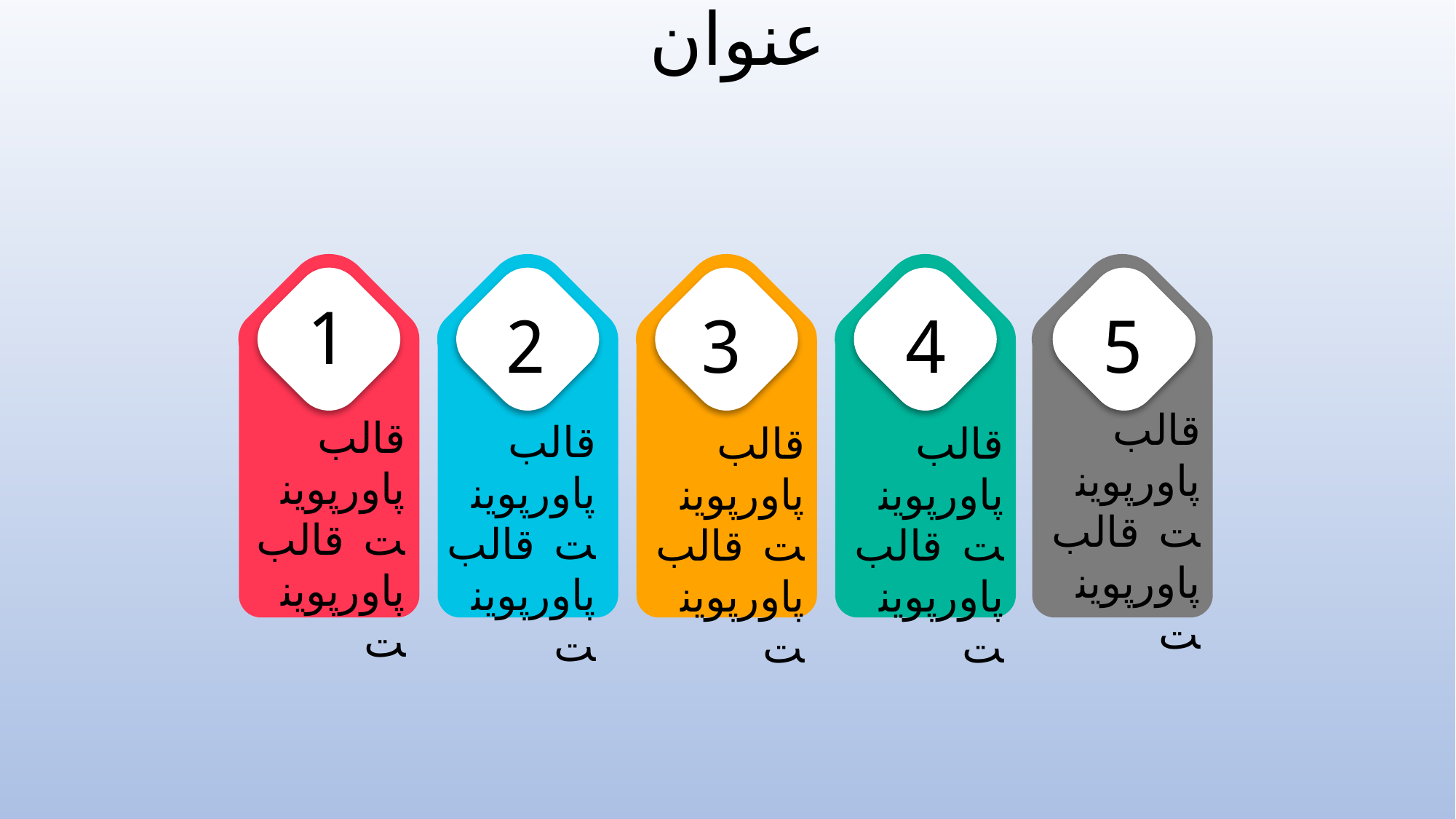

عنوان

1
4
5
2
3
قالب پاورپوينت قالب پاورپوینت
قالب پاورپوينت قالب پاورپوینت
قالب پاورپوينت قالب پاورپوینت
قالب پاورپوينت قالب پاورپوینت
قالب پاورپوينت قالب پاورپوینت